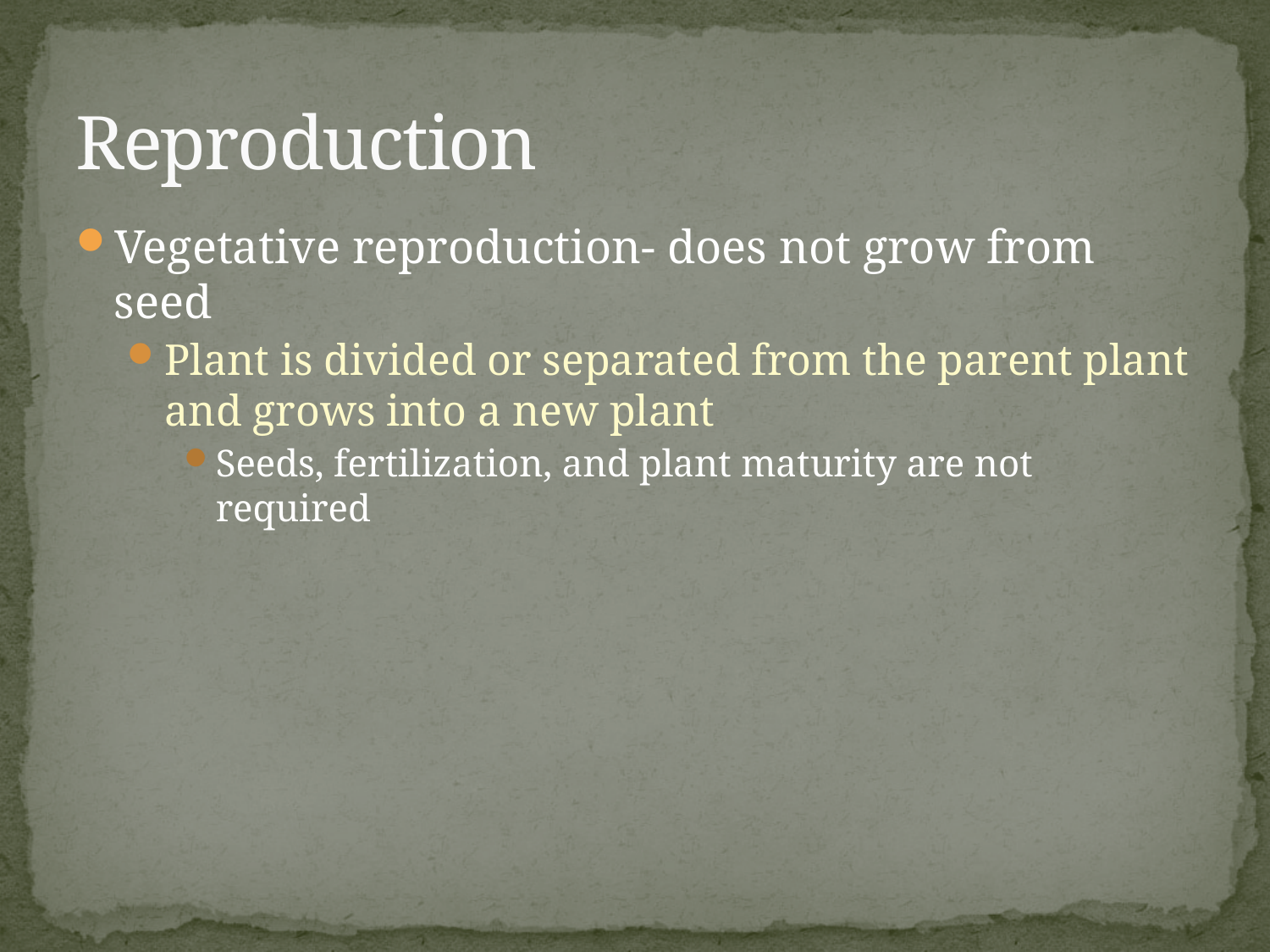

# Reproduction
Vegetative reproduction- does not grow from seed
Plant is divided or separated from the parent plant and grows into a new plant
Seeds, fertilization, and plant maturity are not required